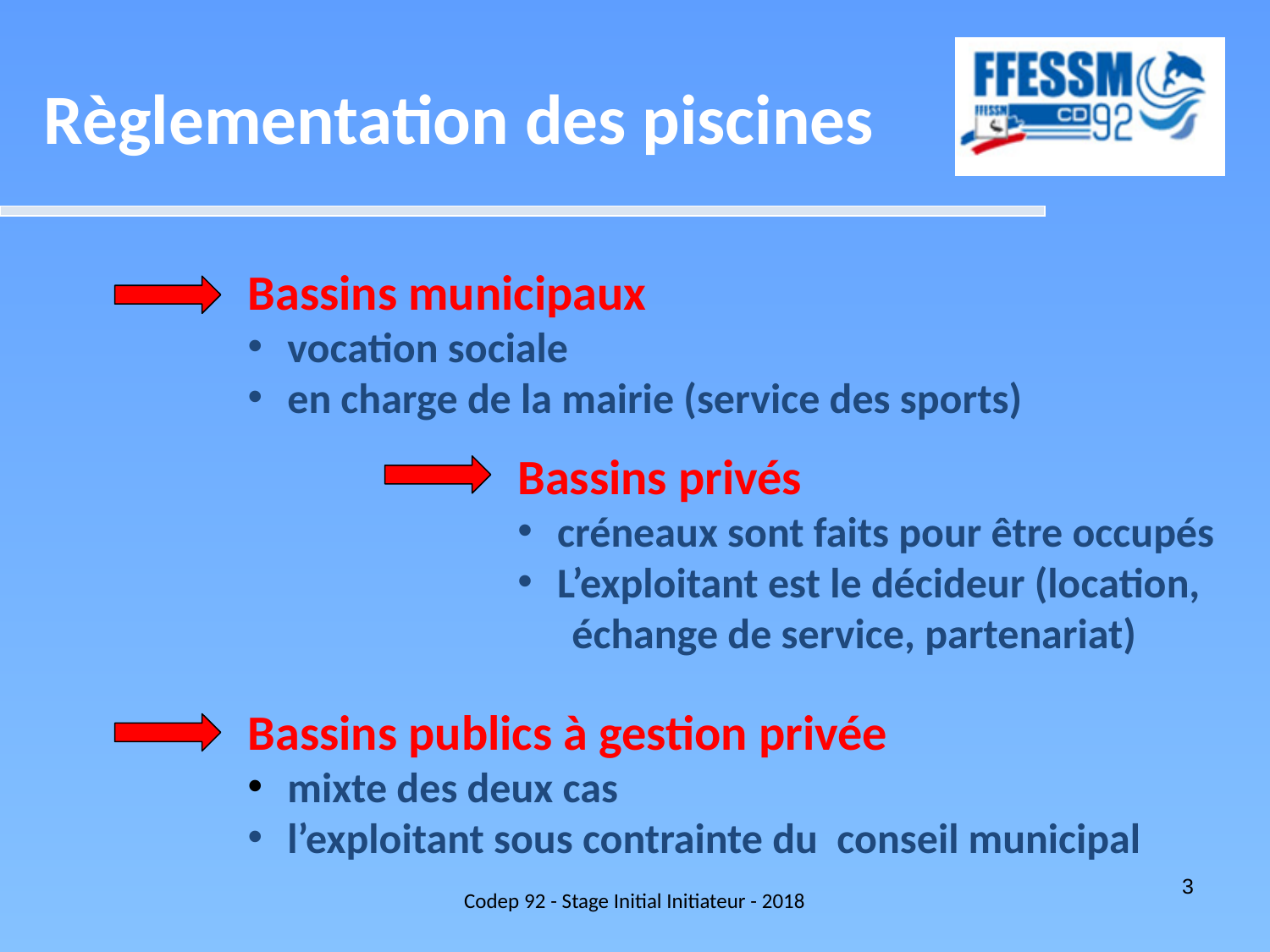

Règlementation des piscines
Bassins municipaux
 vocation sociale
 en charge de la mairie (service des sports)

Bassins privés
 créneaux sont faits pour être occupés
 L’exploitant est le décideur (location,
   échange de service, partenariat)
Bassins publics à gestion privée
 mixte des deux cas
 l’exploitant sous contrainte du  conseil municipal

Codep 92 - Stage Initial Initiateur - 2018
3